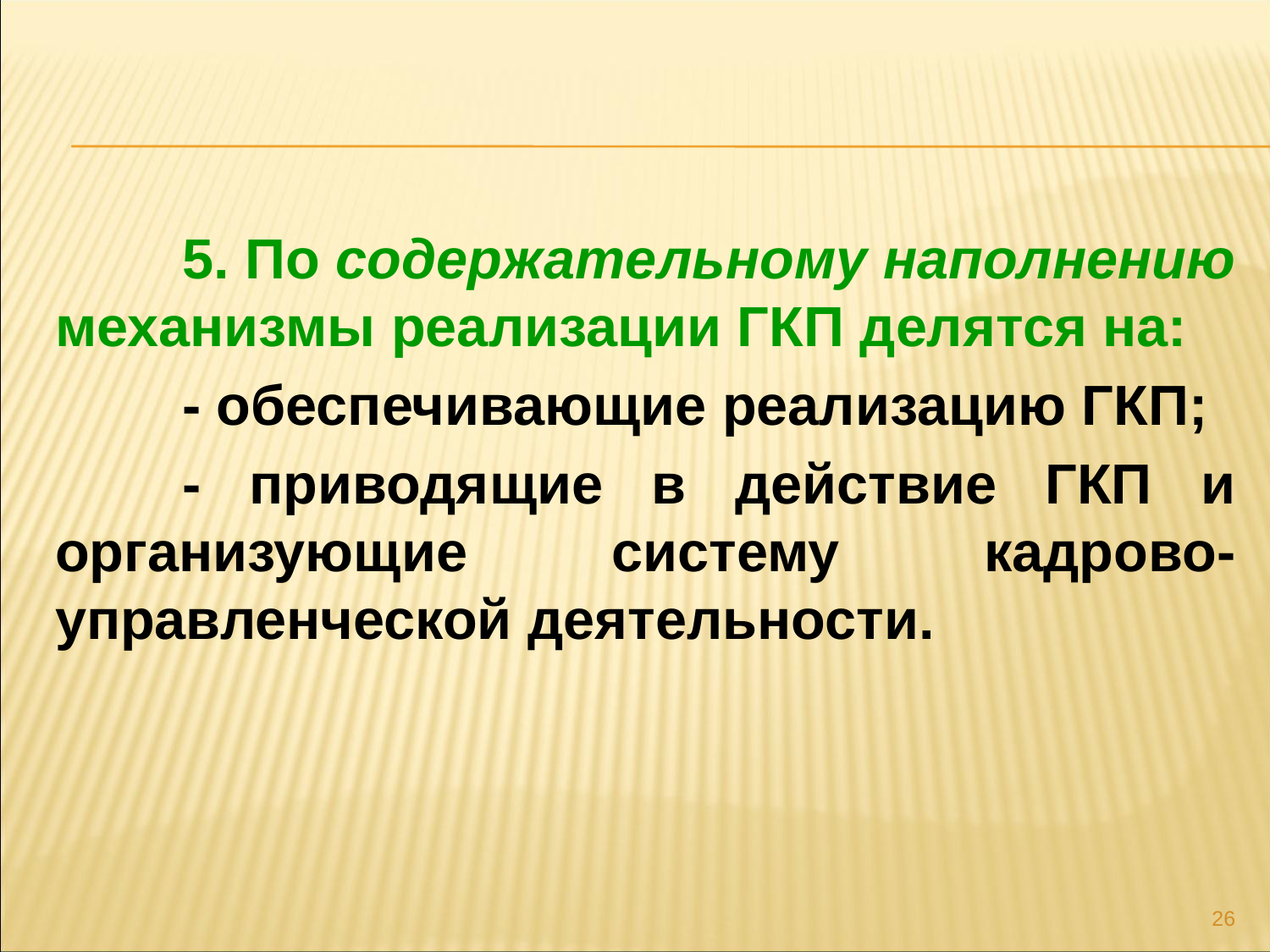

5. По содержательному наполнению механизмы реализации ГКП делятся на:
	- обеспечивающие реализацию ГКП;
	- приводящие в действие ГКП и организующие систему кадрово-управленческой деятельности.

26